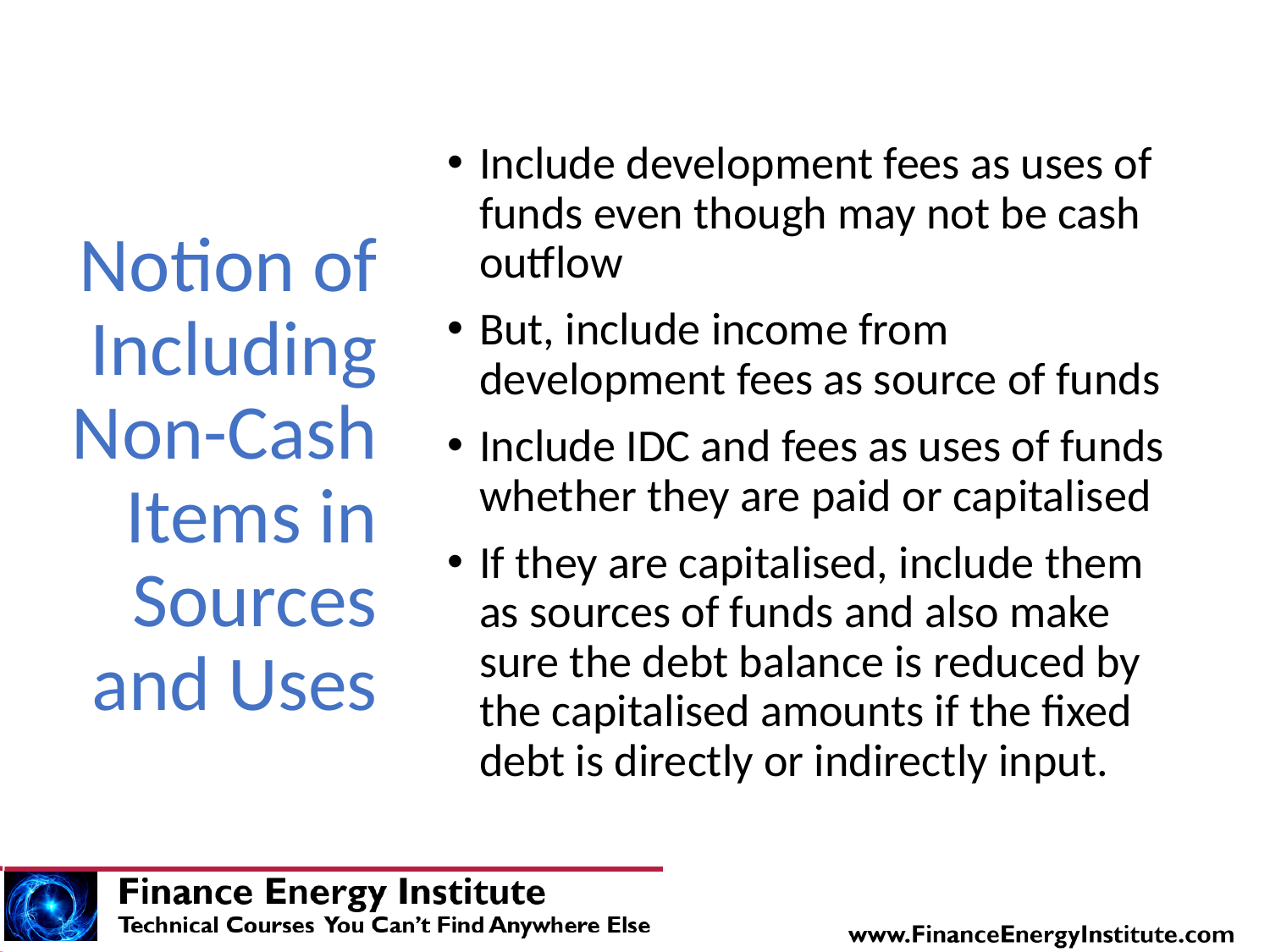

Include development fees as uses of funds even though may not be cash outflow
But, include income from development fees as source of funds
Include IDC and fees as uses of funds whether they are paid or capitalised
If they are capitalised, include them as sources of funds and also make sure the debt balance is reduced by the capitalised amounts if the fixed debt is directly or indirectly input.
# Notion of Including Non-Cash Items in Sources and Uses